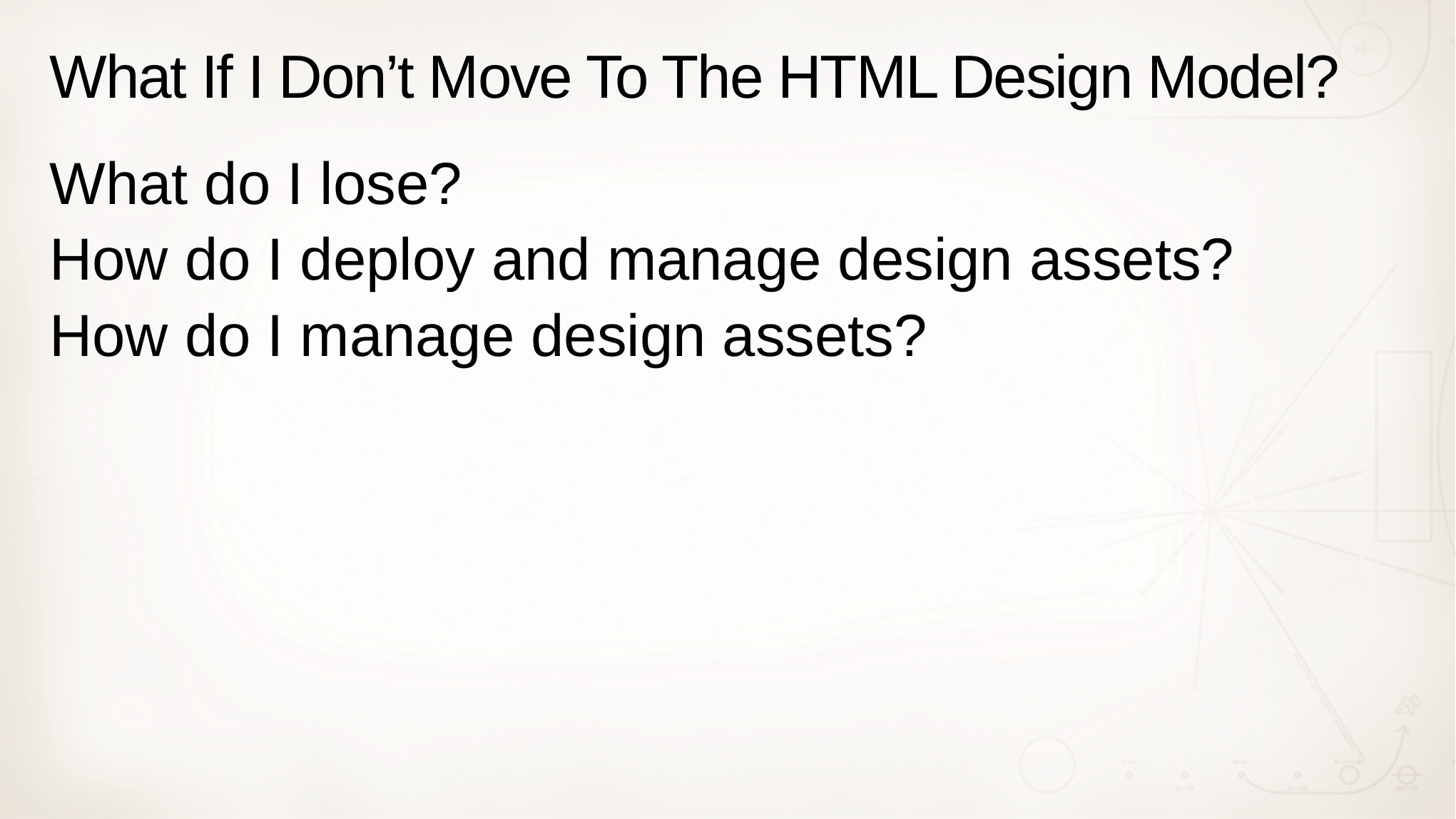

# What If I Don’t Move To The HTML Design Model?
What do I lose?
How do I deploy and manage design assets?
How do I manage design assets?